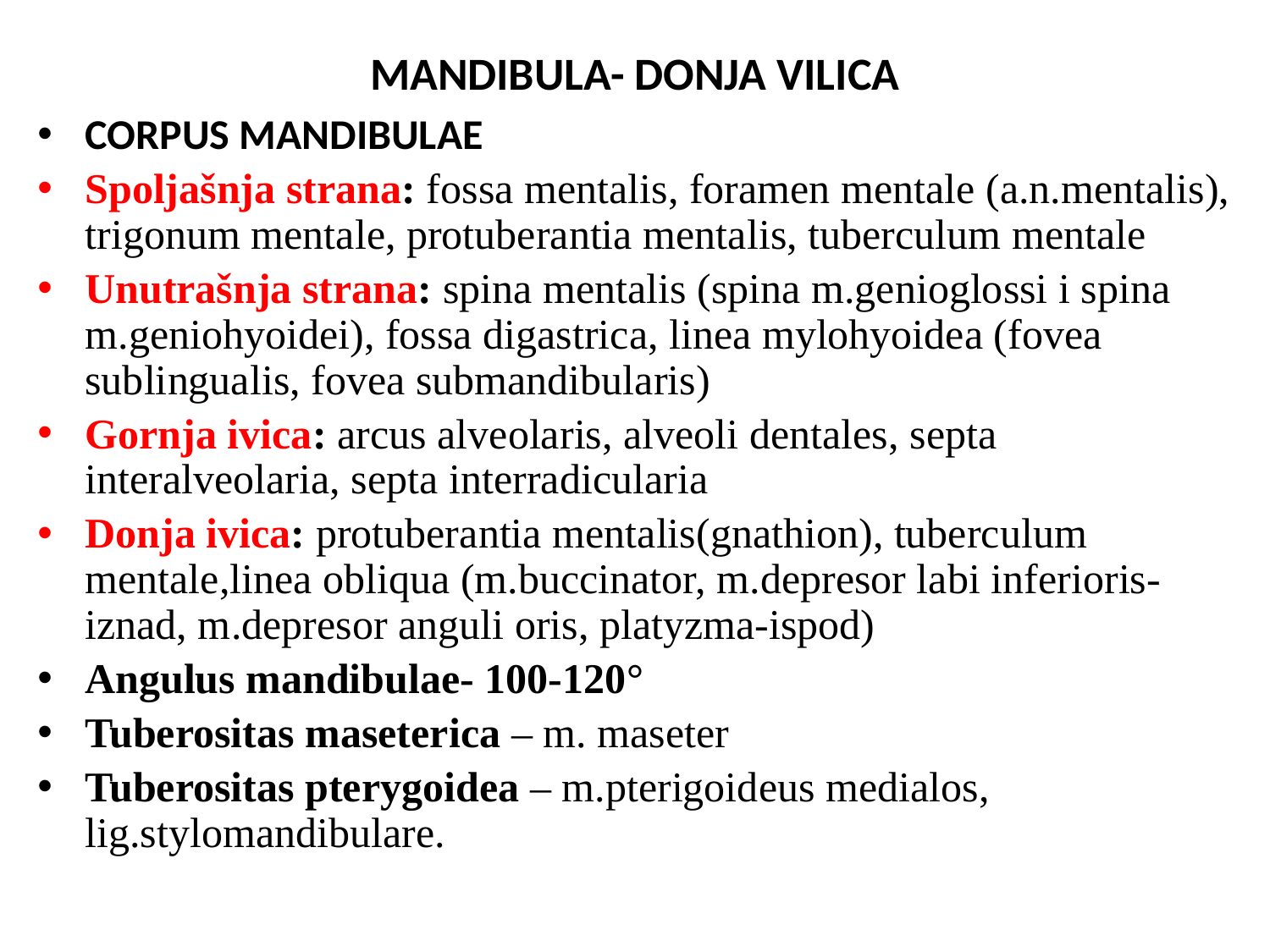

# MANDIBULA- DONJA VILICA
CORPUS MANDIBULAE
Spoljašnja strana: fossa mentalis, foramen mentale (a.n.mentalis), trigonum mentale, protuberantia mentalis, tuberculum mentale
Unutrašnja strana: spina mentalis (spina m.genioglossi i spina m.geniohyoidei), fossa digastrica, linea mylohyoidea (fovea sublingualis, fovea submandibularis)
Gornja ivica: arcus alveolaris, alveoli dentales, septa interalveolaria, septa interradicularia
Donja ivica: protuberantia mentalis(gnathion), tuberculum mentale,linea obliqua (m.buccinator, m.depresor labi inferioris-iznad, m.depresor anguli oris, platyzma-ispod)
Angulus mandibulae- 100-120°
Tuberositas maseterica – m. maseter
Tuberositas pterygoidea – m.pterigoideus medialos, lig.stylomandibulare.